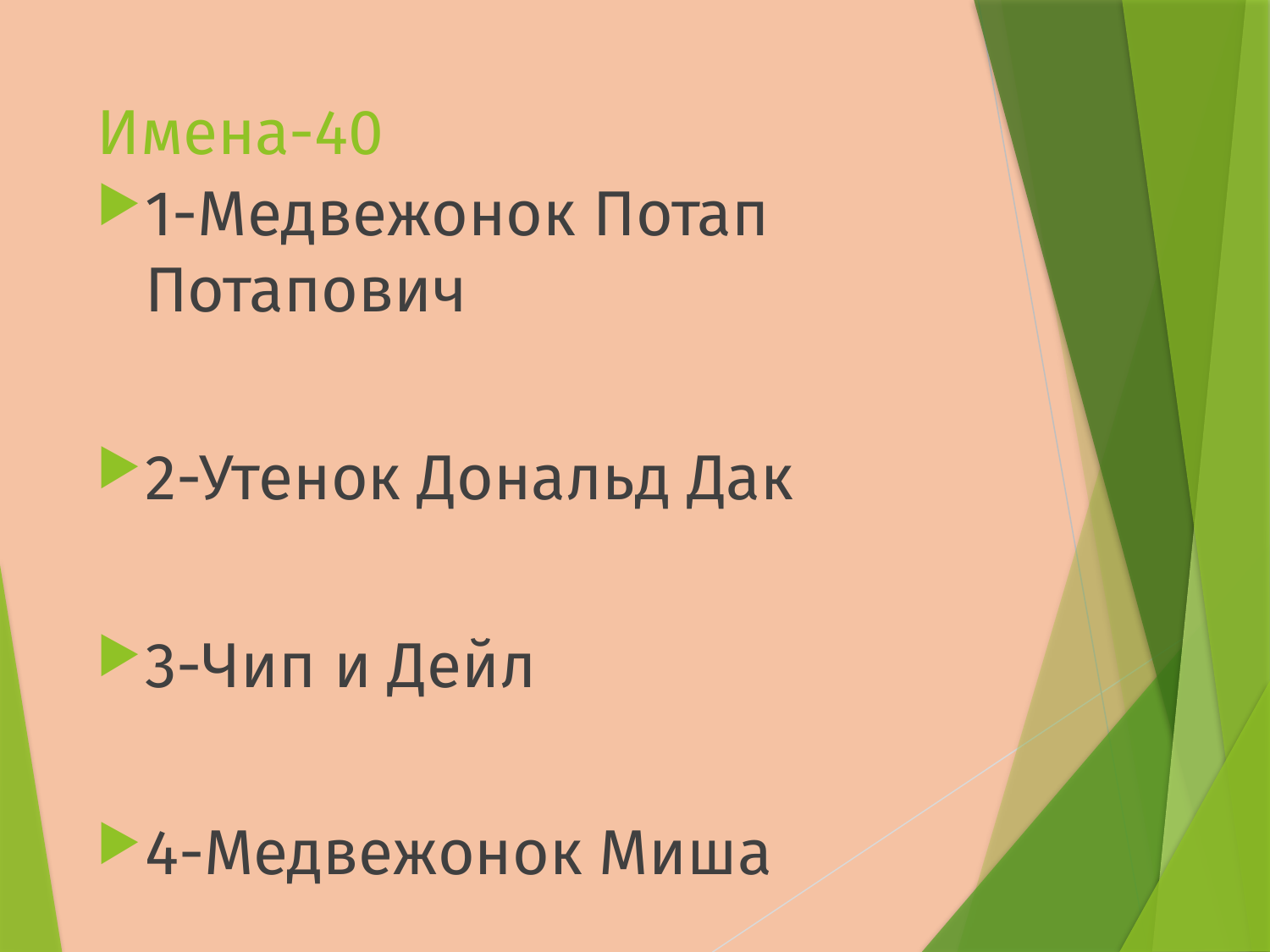

# Имена-40
1-Медвежонок Потап Потапович

2-Утенок Дональд Дак

3-Чип и Дейл

4-Медвежонок Миша